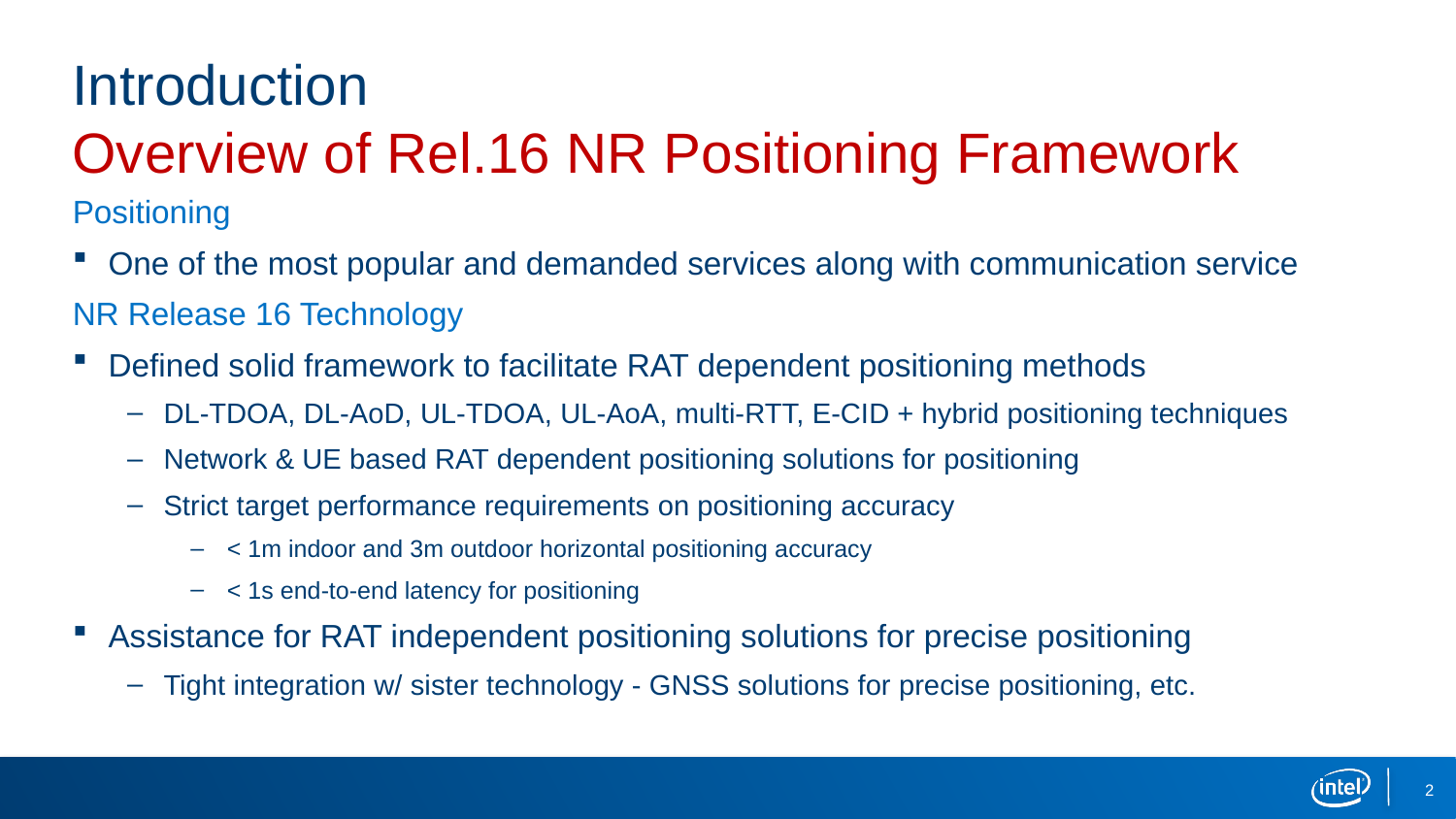

# Introduction Overview of Rel.16 NR Positioning Framework
Positioning
One of the most popular and demanded services along with communication service
NR Release 16 Technology
Defined solid framework to facilitate RAT dependent positioning methods
DL-TDOA, DL-AoD, UL-TDOA, UL-AoA, multi-RTT, E-CID + hybrid positioning techniques
Network & UE based RAT dependent positioning solutions for positioning
Strict target performance requirements on positioning accuracy
< 1m indoor and 3m outdoor horizontal positioning accuracy
< 1s end-to-end latency for positioning
Assistance for RAT independent positioning solutions for precise positioning
Tight integration w/ sister technology - GNSS solutions for precise positioning, etc.
2